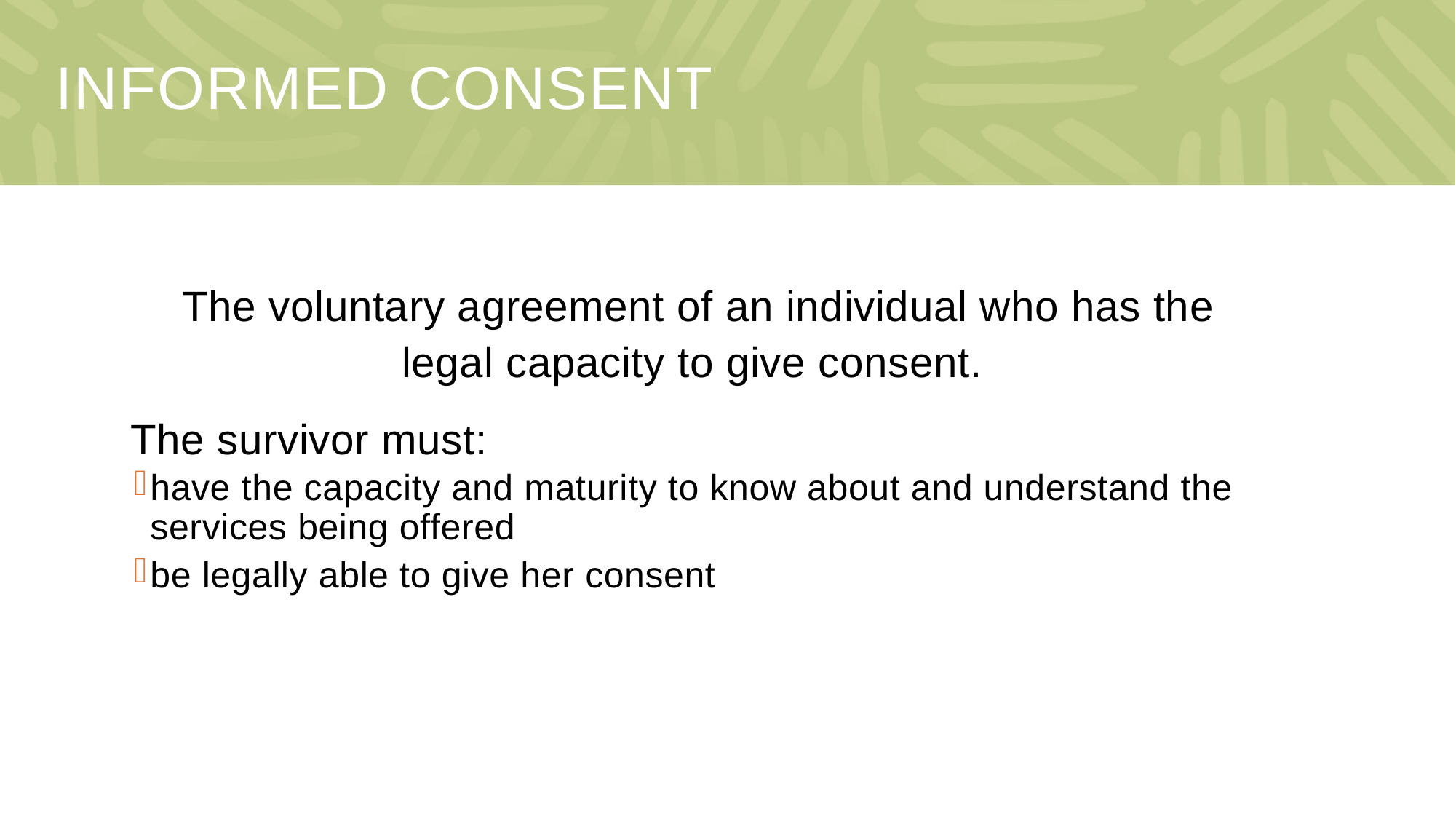

# Informed consent
The voluntary agreement of an individual who has the legal capacity to give consent.
The survivor must:
have the capacity and maturity to know about and understand the services being offered
be legally able to give her consent